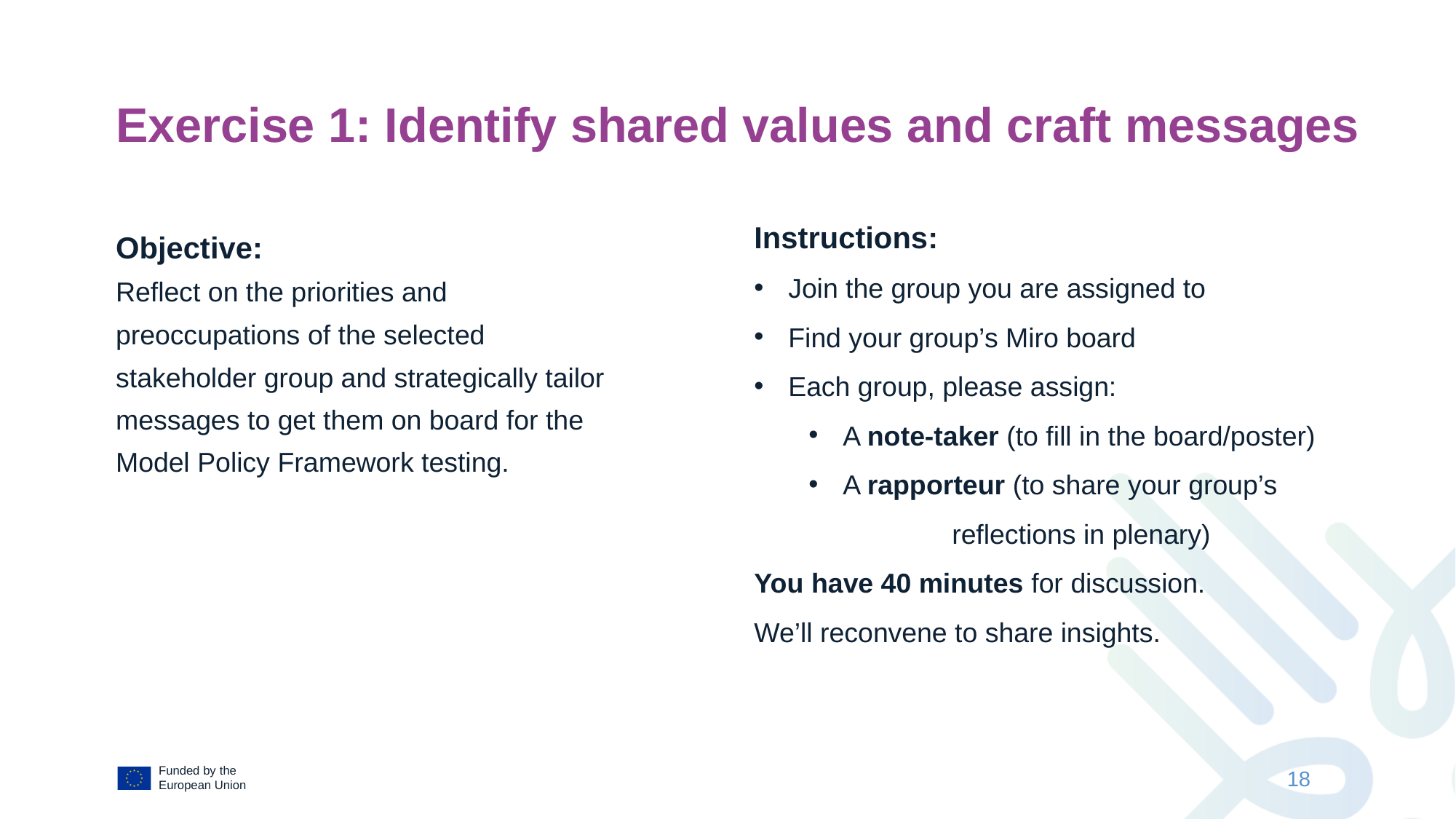

Exercise 1: Identify shared values and craft messages
Objective:
Reflect on the priorities and preoccupations of the selected stakeholder group and strategically tailor messages to get them on board for the Model Policy Framework testing.
Instructions:
Join the group you are assigned to
Find your group’s Miro board
Each group, please assign:
A note-taker (to fill in the board/poster)
A rapporteur (to share your group’s 	reflections in plenary)
You have 40 minutes for discussion.
We’ll reconvene to share insights.

18